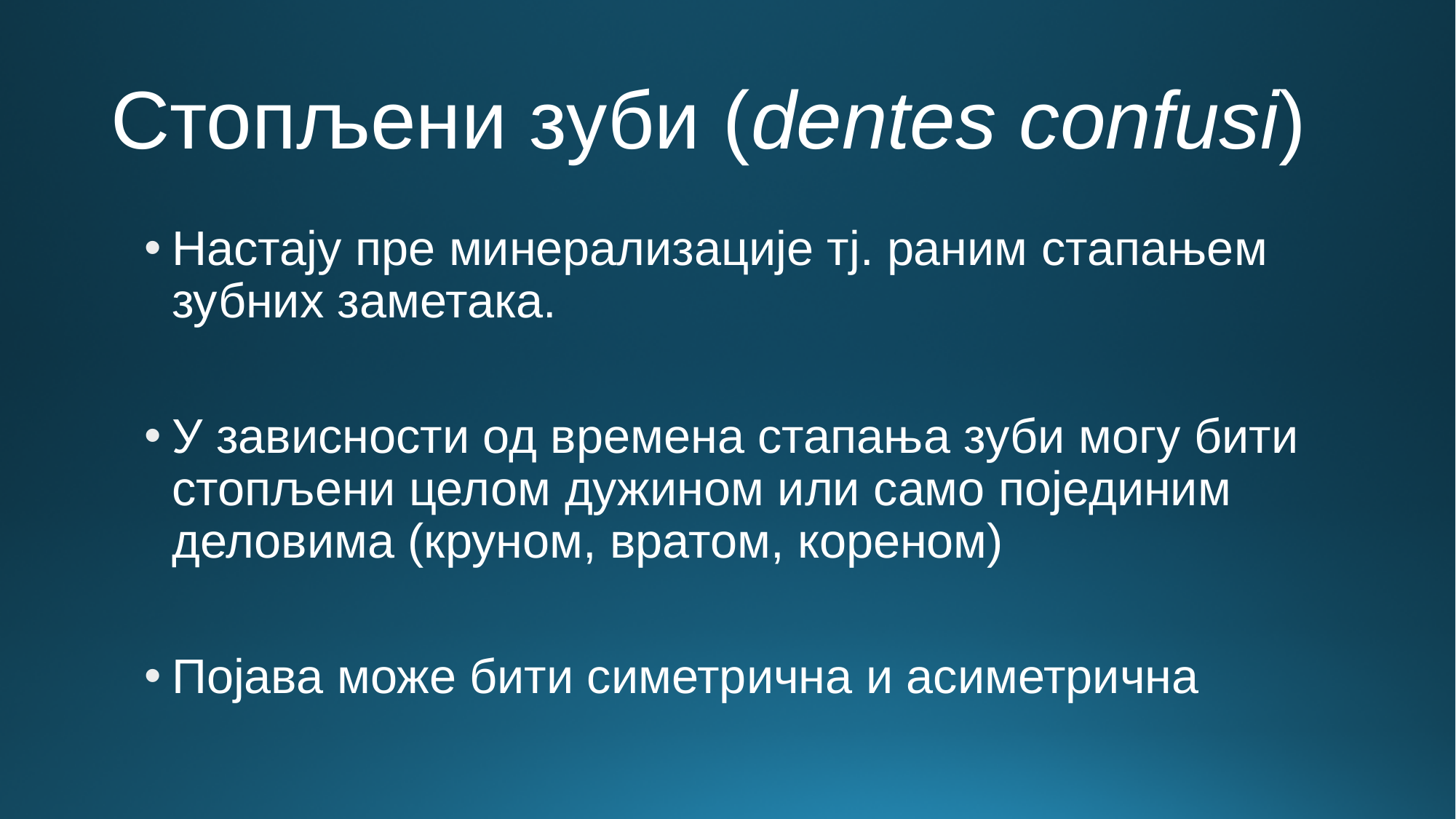

# Стопљени зуби (dentes confusi)
Настају пре минерализације тј. раним стапањем зубних заметака.

У зависности од времена стапања зуби могу бити стопљени целом дужином или само појединим деловима (круном, вратом, кореном)

Појава може бити симетрична и асиметрична